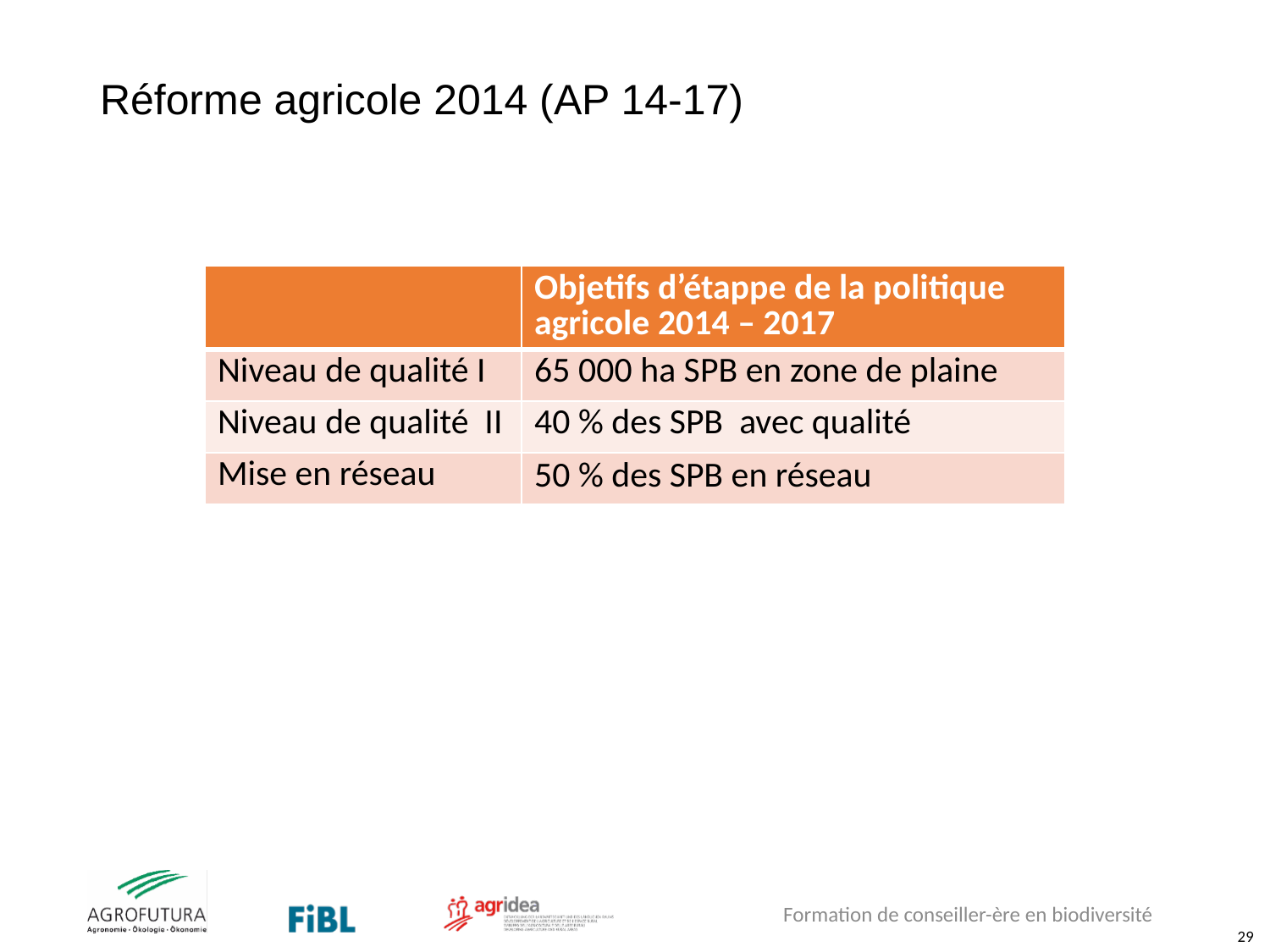

# Réforme agricole 2014 (AP 14-17)
|  | Objetifs d’étappe de la politique agricole 2014 – 2017 |
| --- | --- |
| Niveau de qualité I | 65 000 ha SPB en zone de plaine |
| Niveau de qualité II | 40 % des SPB avec qualité |
| Mise en réseau | 50 % des SPB en réseau |
Formation de conseiller-ère en biodiversité